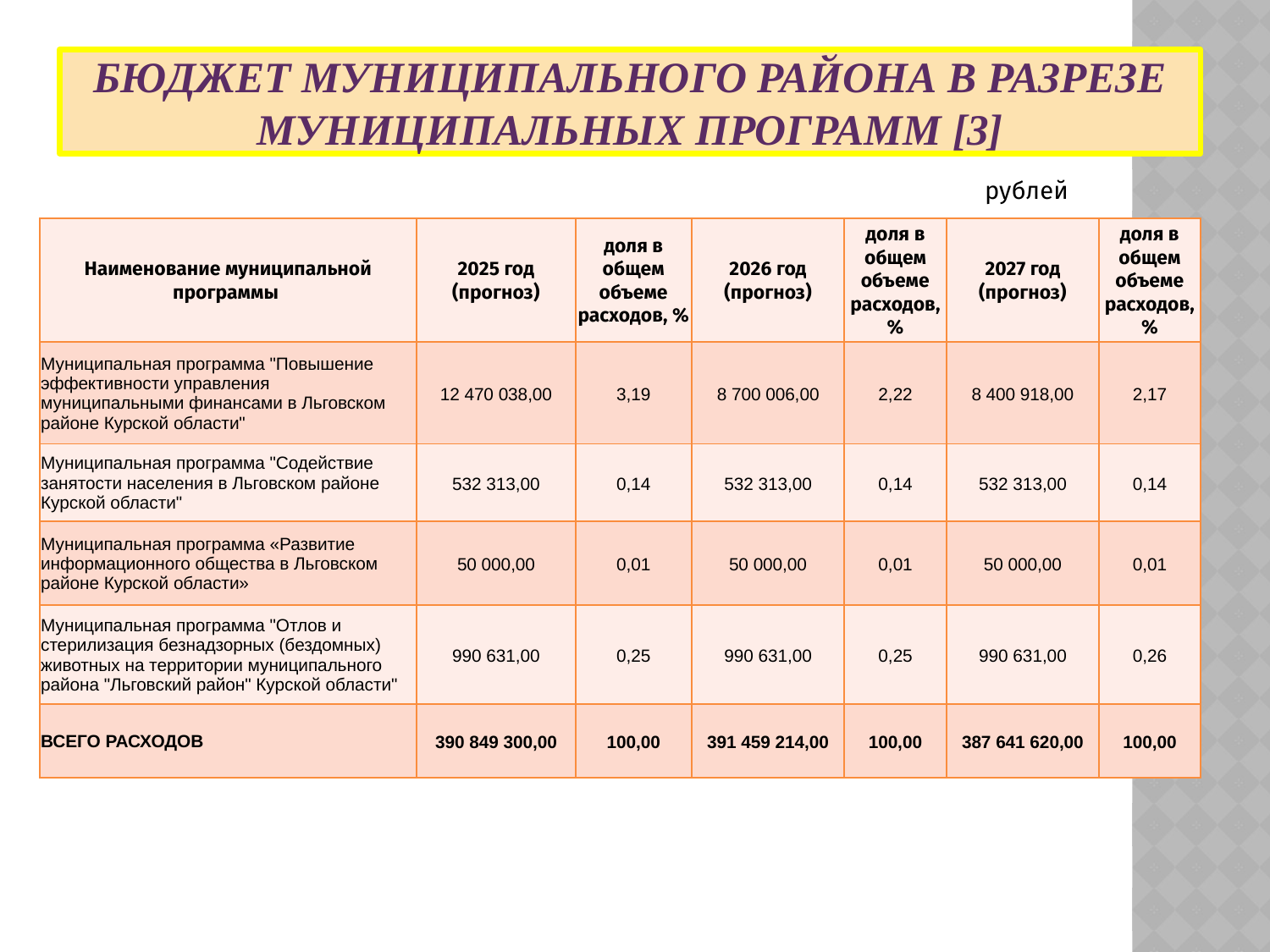

# Бюджет муниципального района в разрезе муниципальных программ [3]
рублей
| Наименование муниципальной программы | 2025 год (прогноз) | доля в общем объеме расходов, % | 2026 год (прогноз) | доля в общем объеме расходов, % | 2027 год (прогноз) | доля в общем объеме расходов, % |
| --- | --- | --- | --- | --- | --- | --- |
| Муниципальная программа "Повышение эффективности управления муниципальными финансами в Льговском районе Курской области" | 12 470 038,00 | 3,19 | 8 700 006,00 | 2,22 | 8 400 918,00 | 2,17 |
| Муниципальная программа "Содействие занятости населения в Льговском районе Курской области" | 532 313,00 | 0,14 | 532 313,00 | 0,14 | 532 313,00 | 0,14 |
| Муниципальная программа «Развитие информационного общества в Льговском районе Курской области» | 50 000,00 | 0,01 | 50 000,00 | 0,01 | 50 000,00 | 0,01 |
| Муниципальная программа "Отлов и стерилизация безнадзорных (бездомных) животных на территории муниципального района "Льговский район" Курской области" | 990 631,00 | 0,25 | 990 631,00 | 0,25 | 990 631,00 | 0,26 |
| ВСЕГО РАСХОДОВ | 390 849 300,00 | 100,00 | 391 459 214,00 | 100,00 | 387 641 620,00 | 100,00 |